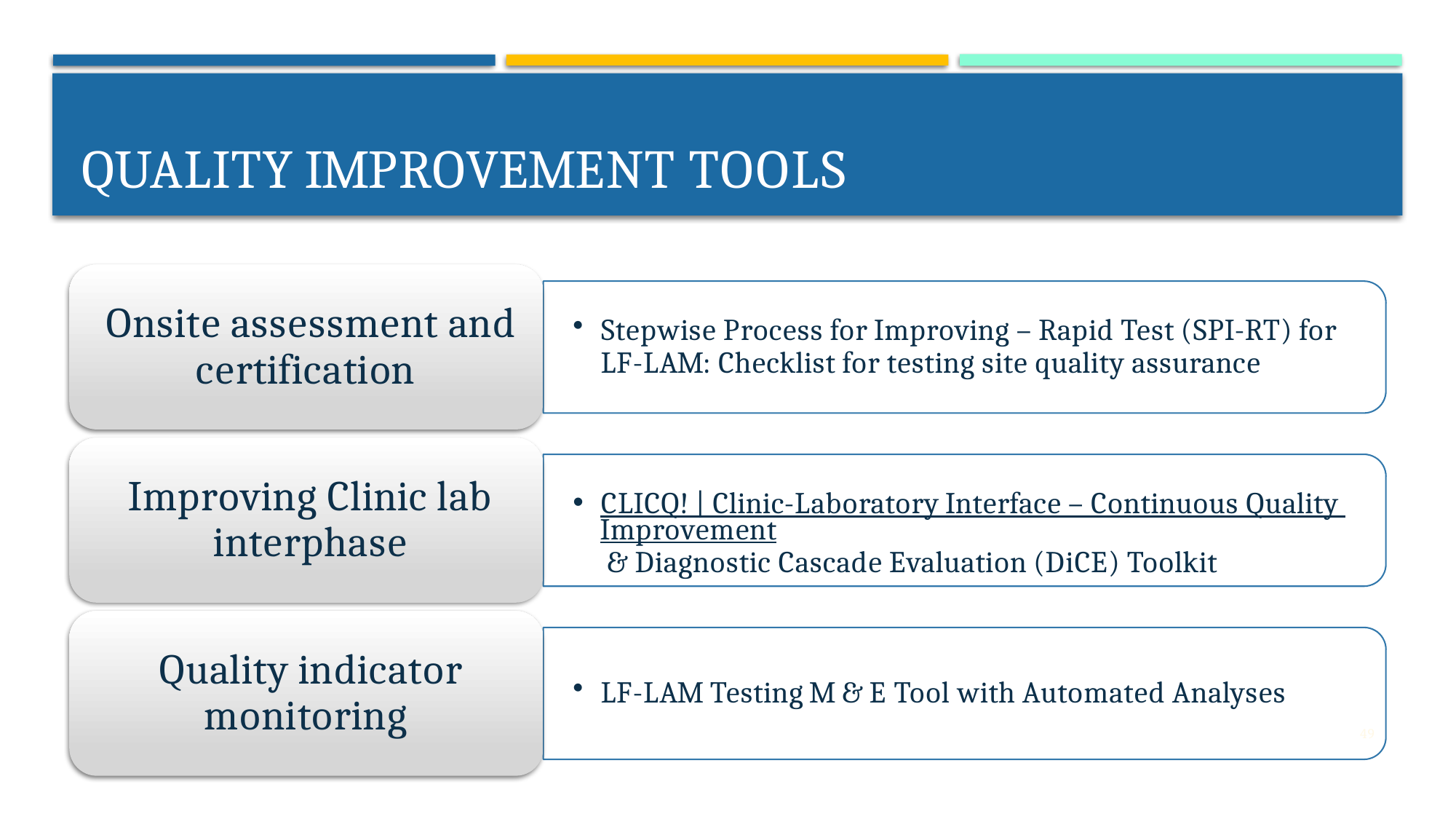

# Quality Improvement Tools
Stepwise Process for Improving – Rapid Test (SPI-RT) for LF-LAM: Checklist for testing site quality assurance
Onsite assessment and certification
CLICQ! | Clinic-Laboratory Interface – Continuous Quality Improvement & Diagnostic Cascade Evaluation (DiCE) Toolkit
Improving Clinic lab interphase
LF-LAM Testing M & E Tool with Automated Analyses
Quality indicator monitoring
49